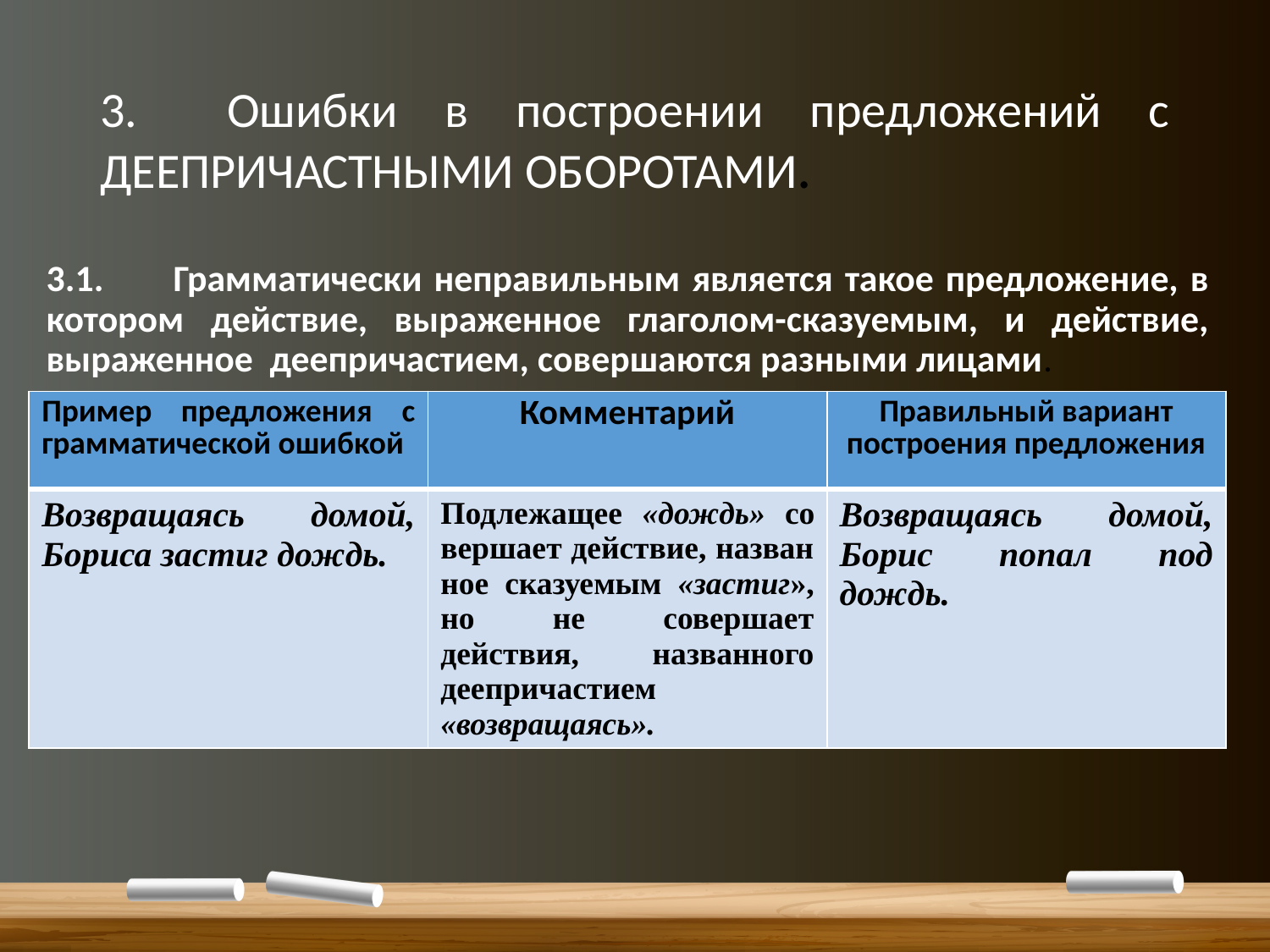

# 3.	Ошибки в построении предложений с ДЕЕПРИЧАСТНЫМИ ОБОРОТАМИ.
3.1.	Грамматически неправильным является такое предложение, в котором действие, выраженное глаголом-сказуемым, и действие, выраженное  деепричастием, совершаются разными лицами.
| Пример предложения с грамматической ошибкой | Комментарий | Правильный вариант построения предложения |
| --- | --- | --- |
| Возвращаясь домой, Бориса застиг дождь. | Подлежащее «дождь» со­вершает действие, назван­ное сказуемым «застиг», но не совершает действия, на­званного деепричастием «возвращаясь». | Возвращаясь домой, Борис попал под дождь. |